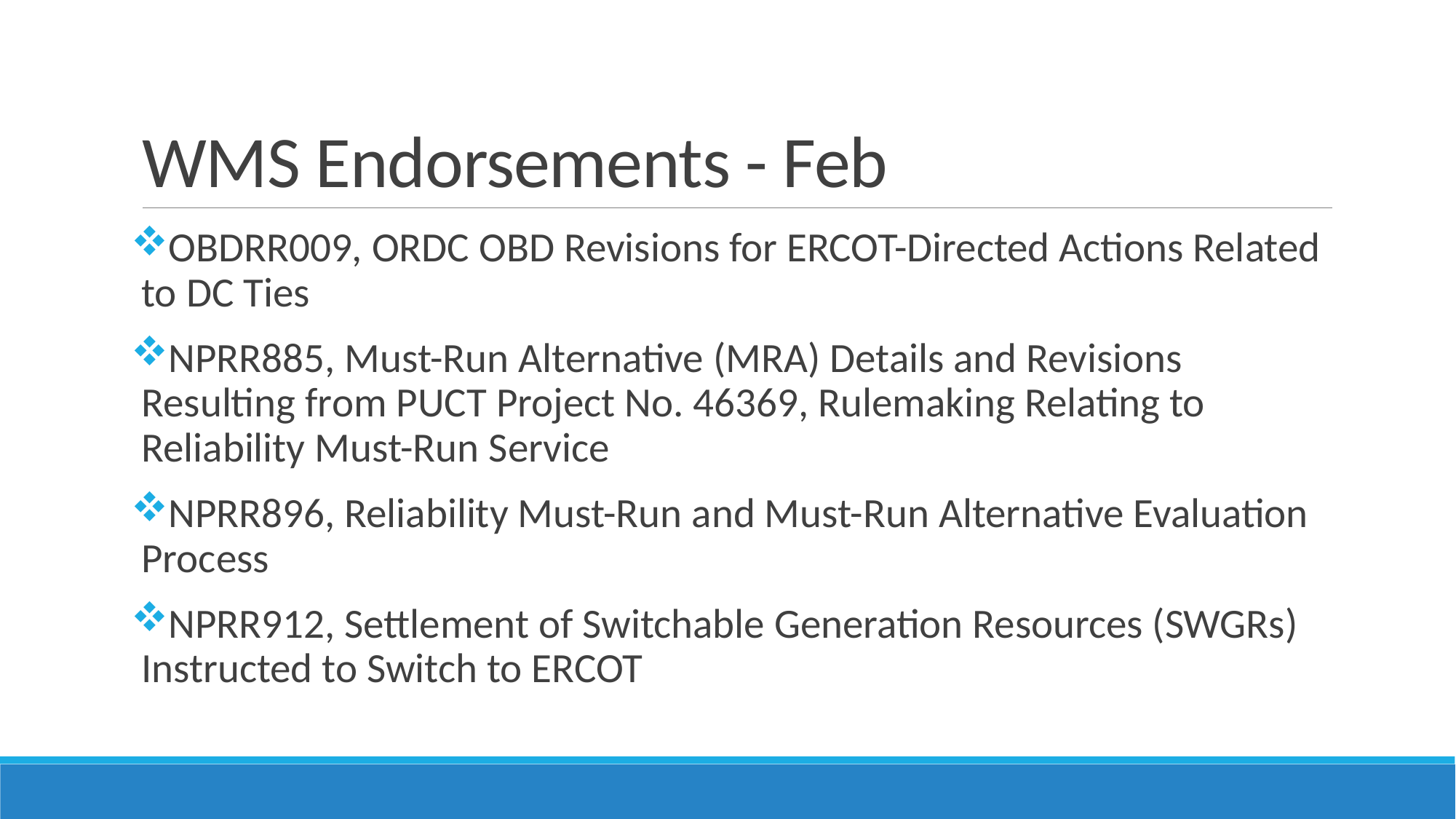

# WMS Endorsements - Feb
OBDRR009, ORDC OBD Revisions for ERCOT-Directed Actions Related to DC Ties
NPRR885, Must-Run Alternative (MRA) Details and Revisions Resulting from PUCT Project No. 46369, Rulemaking Relating to Reliability Must-Run Service
NPRR896, Reliability Must-Run and Must-Run Alternative Evaluation Process
NPRR912, Settlement of Switchable Generation Resources (SWGRs) Instructed to Switch to ERCOT